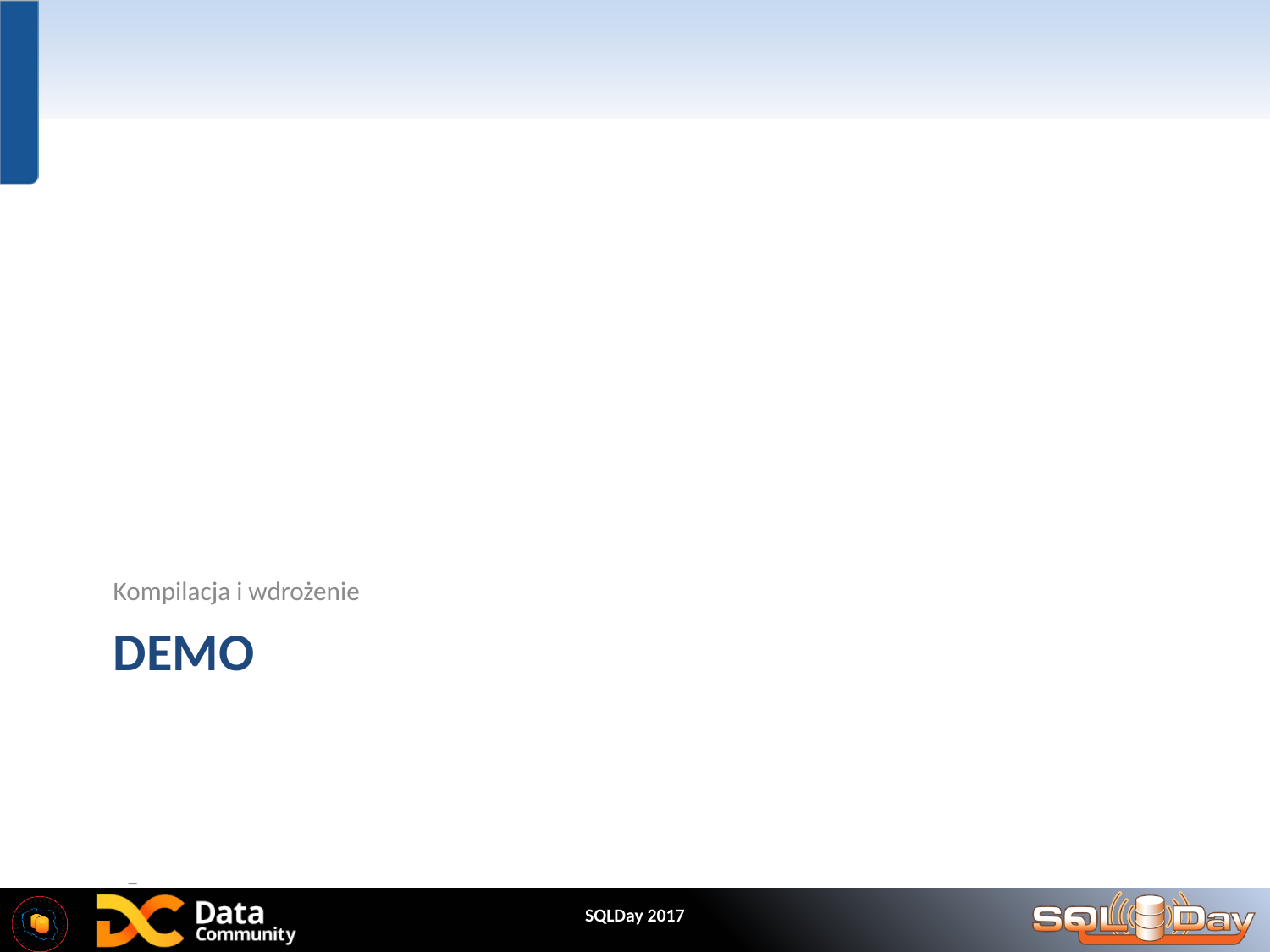

Kompilacja i wdrożenie
# DEMO
SQLDay 2017